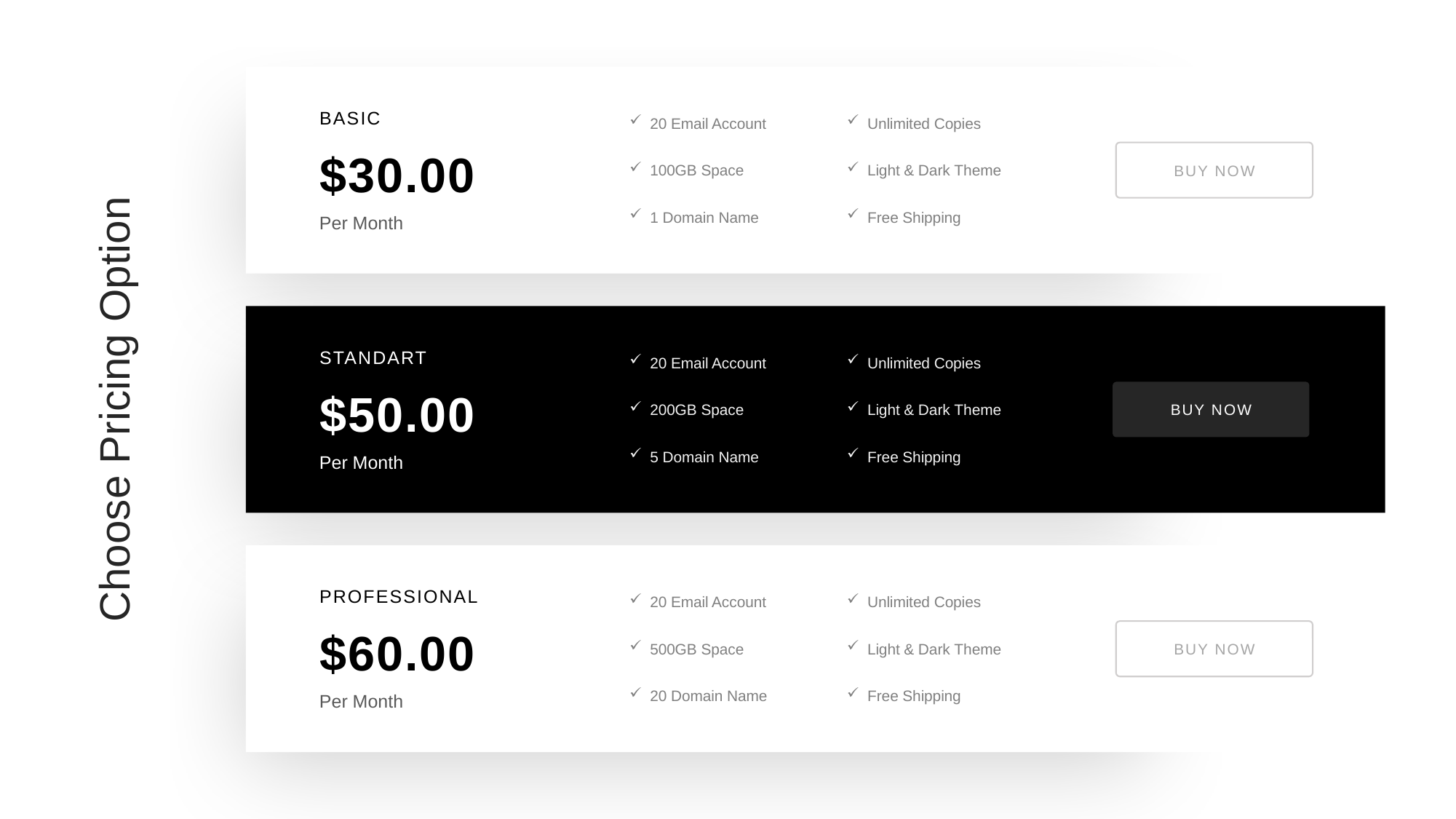

BASIC
20 Email Account
Unlimited Copies
100GB Space
Light & Dark Theme
1 Domain Name
Free Shipping
Choose Pricing Option
$30.00
BUY NOW
Per Month

STANDART
20 Email Account
Unlimited Copies
200GB Space
Light & Dark Theme
5 Domain Name
Free Shipping
$50.00
BUY NOW
Per Month

PROFESSIONAL
20 Email Account
Unlimited Copies
500GB Space
Light & Dark Theme
20 Domain Name
Free Shipping
$60.00
BUY NOW
Per Month